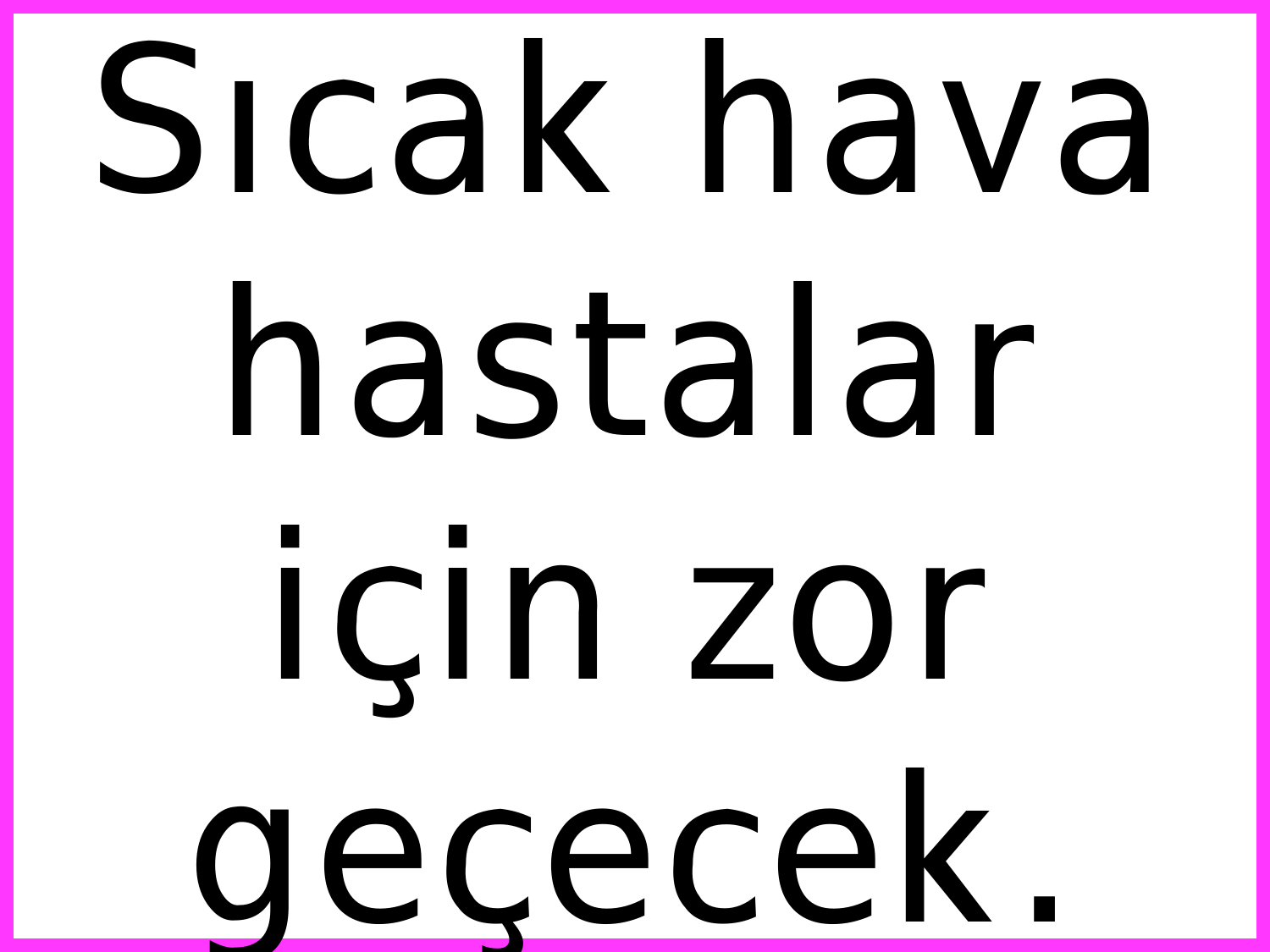

# Sıcak hava hastalar için zor geçecek.